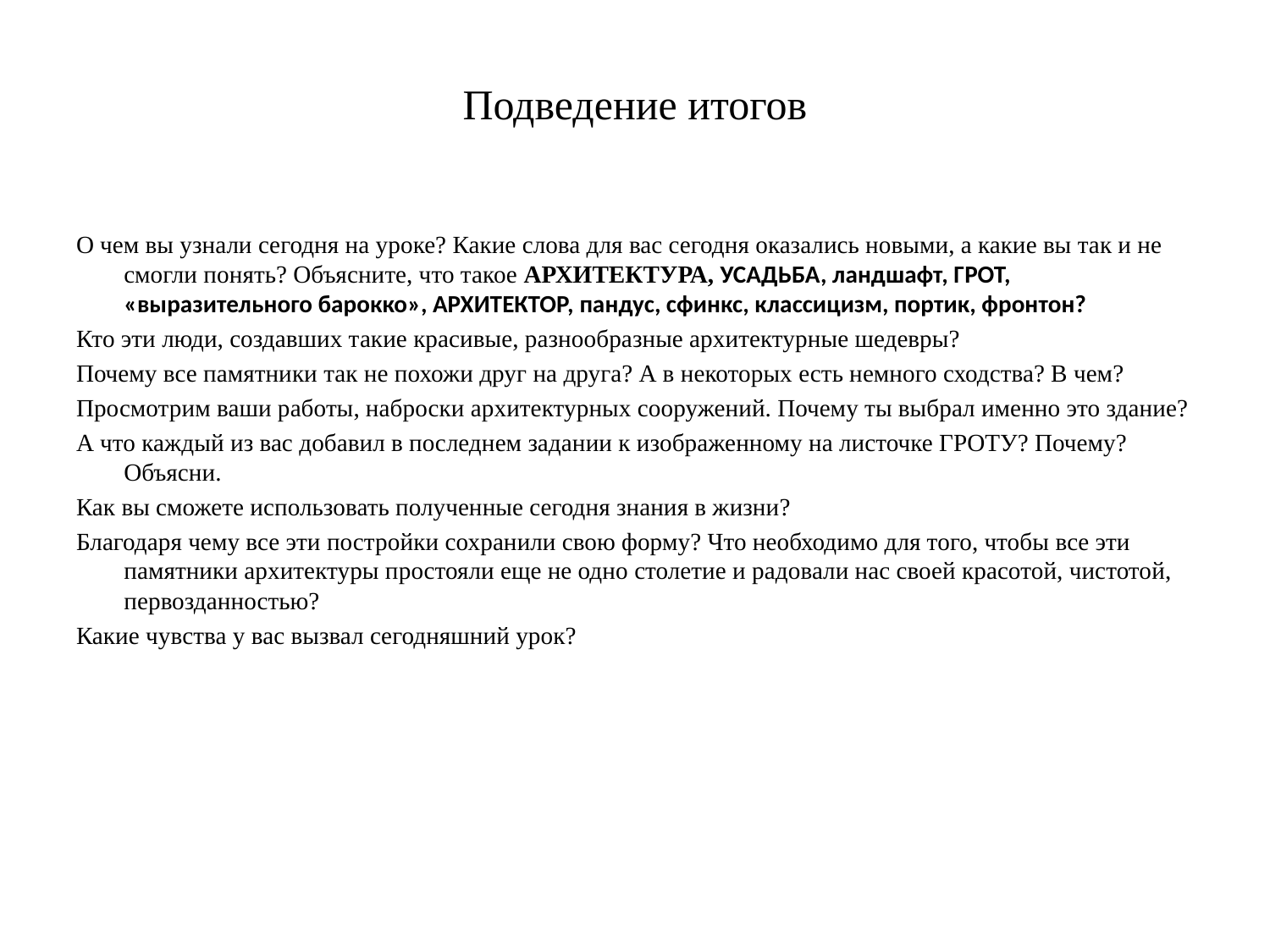

# Подведение итогов
О чем вы узнали сегодня на уроке? Какие слова для вас сегодня оказались новыми, а какие вы так и не смогли понять? Объясните, что такое АРХИТЕКТУРА, УСАДЬБА, ландшафт, ГРОТ, «выразительного барокко», АРХИТЕКТОР, пандус, сфинкс, классицизм, портик, фронтон?
Кто эти люди, создавших такие красивые, разнообразные архитектурные шедевры?
Почему все памятники так не похожи друг на друга? А в некоторых есть немного сходства? В чем?
Просмотрим ваши работы, наброски архитектурных сооружений. Почему ты выбрал именно это здание?
А что каждый из вас добавил в последнем задании к изображенному на листочке ГРОТУ? Почему? Объясни.
Как вы сможете использовать полученные сегодня знания в жизни?
Благодаря чему все эти постройки сохранили свою форму? Что необходимо для того, чтобы все эти памятники архитектуры простояли еще не одно столетие и радовали нас своей красотой, чистотой, первозданностью?
Какие чувства у вас вызвал сегодняшний урок?